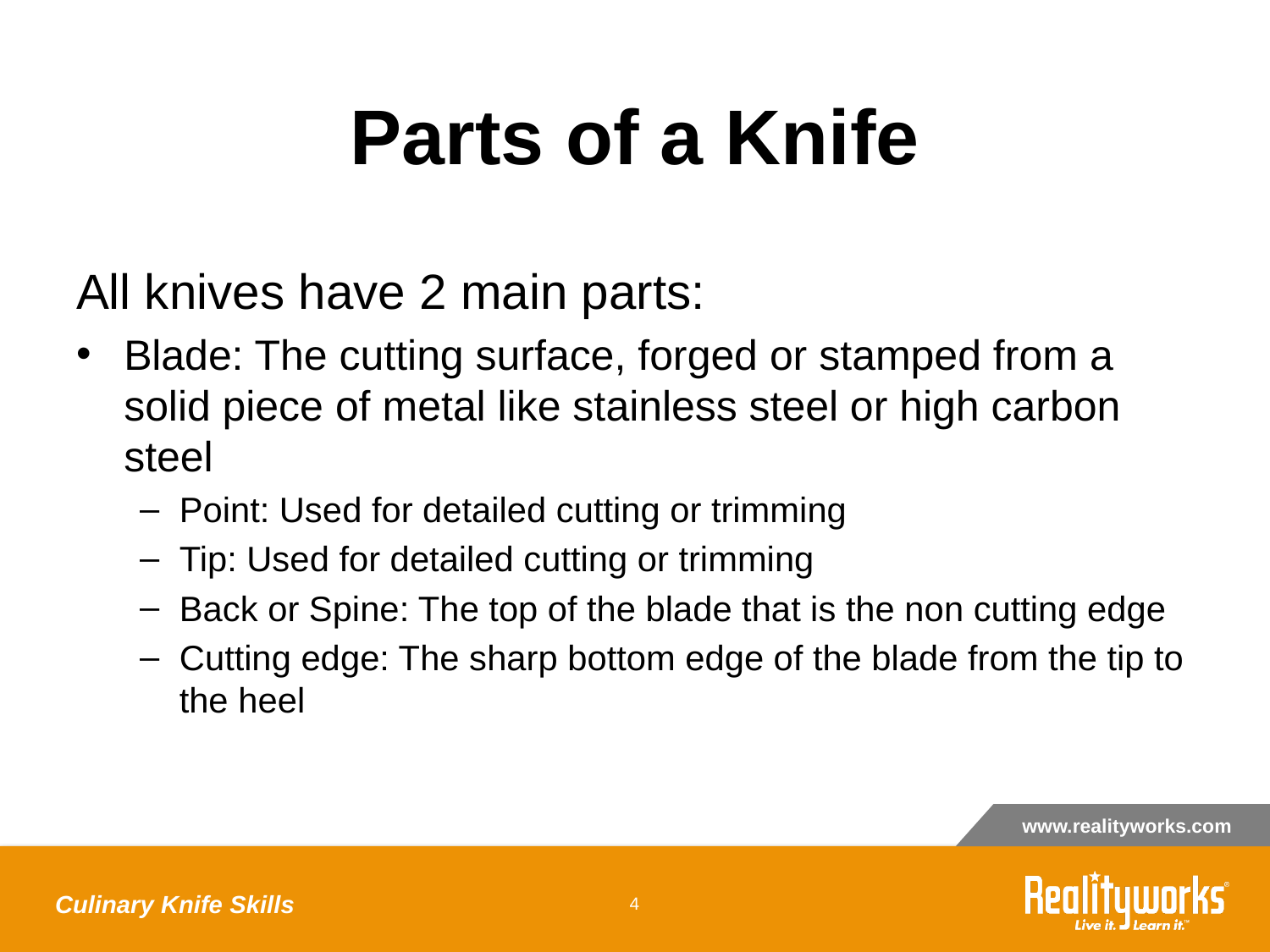

# Parts of a Knife
All knives have 2 main parts:
Blade: The cutting surface, forged or stamped from a solid piece of metal like stainless steel or high carbon steel
Point: Used for detailed cutting or trimming
Tip: Used for detailed cutting or trimming
Back or Spine: The top of the blade that is the non cutting edge
Cutting edge: The sharp bottom edge of the blade from the tip to the heel

Culinary Knife Skills
4